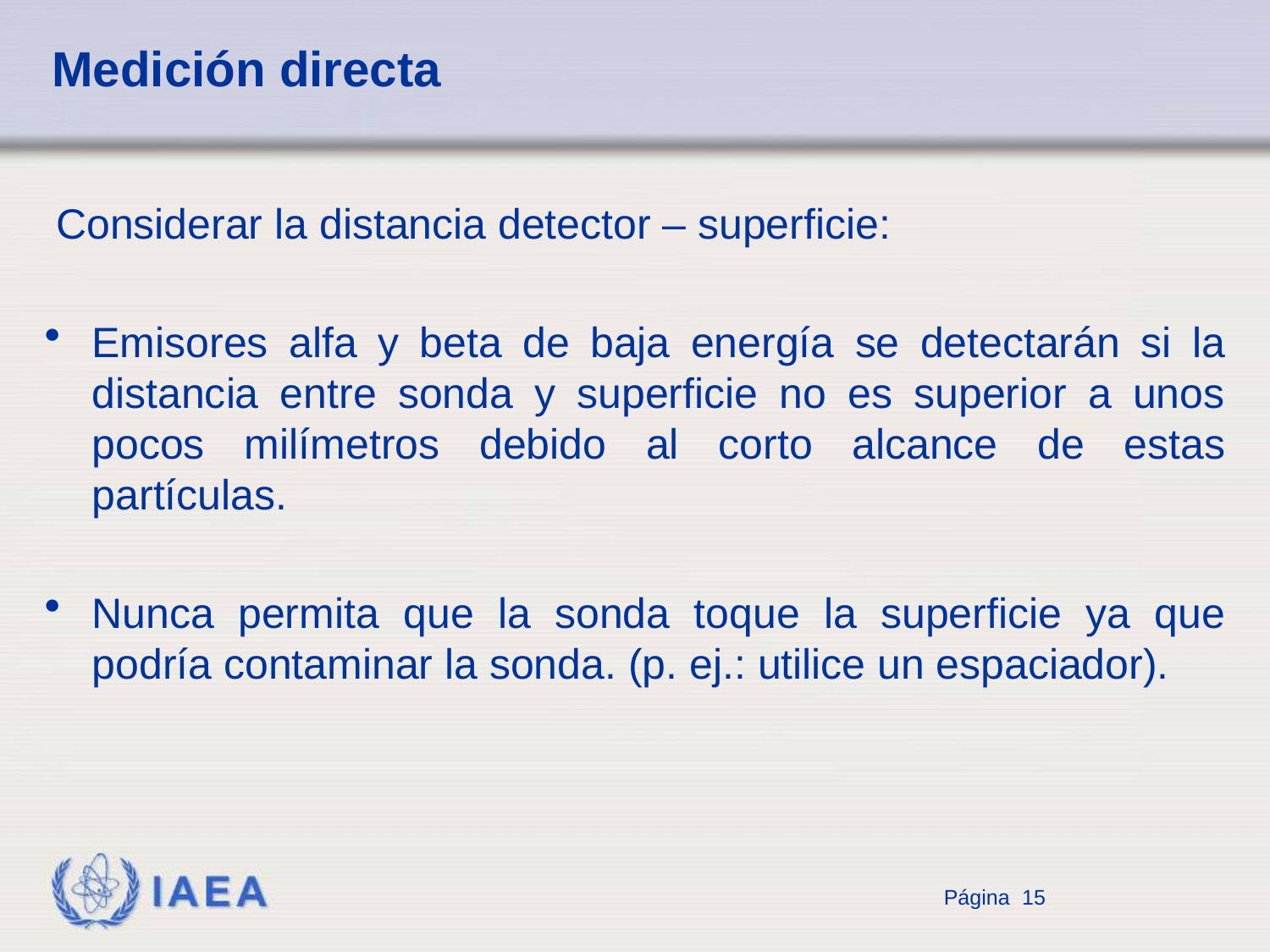

# Medición directa
 Considerar la distancia detector – superficie:

Emisores alfa y beta de baja energía se detectarán si la distancia entre sonda y superficie no es superior a unos pocos milímetros debido al corto alcance de estas partículas.

Nunca permita que la sonda toque la superficie ya que podría contaminar la sonda. (p. ej.: utilice un espaciador).